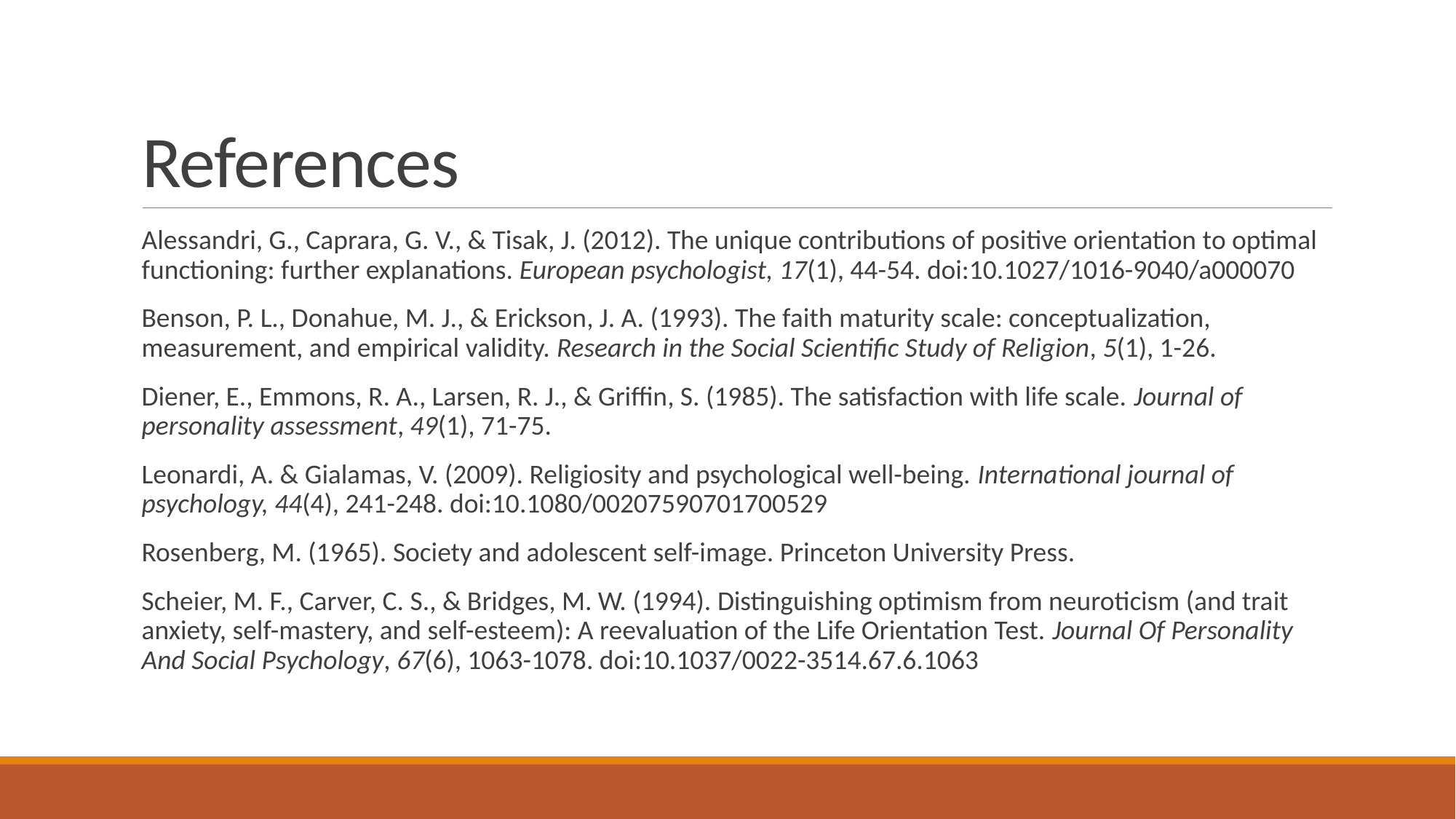

# References
Alessandri, G., Caprara, G. V., & Tisak, J. (2012). The unique contributions of positive orientation to optimal functioning: further explanations. European psychologist, 17(1), 44-54. doi:10.1027/1016-9040/a000070
Benson, P. L., Donahue, M. J., & Erickson, J. A. (1993). The faith maturity scale: conceptualization, measurement, and empirical validity. Research in the Social Scientific Study of Religion, 5(1), 1-26.
Diener, E., Emmons, R. A., Larsen, R. J., & Griffin, S. (1985). The satisfaction with life scale. Journal of personality assessment, 49(1), 71-75.
Leonardi, A. & Gialamas, V. (2009). Religiosity and psychological well-being. International journal of psychology, 44(4), 241-248. doi:10.1080/00207590701700529
Rosenberg, M. (1965). Society and adolescent self-image. Princeton University Press.
Scheier, M. F., Carver, C. S., & Bridges, M. W. (1994). Distinguishing optimism from neuroticism (and trait anxiety, self-mastery, and self-esteem): A reevaluation of the Life Orientation Test. Journal Of Personality And Social Psychology, 67(6), 1063-1078. doi:10.1037/0022-3514.67.6.1063